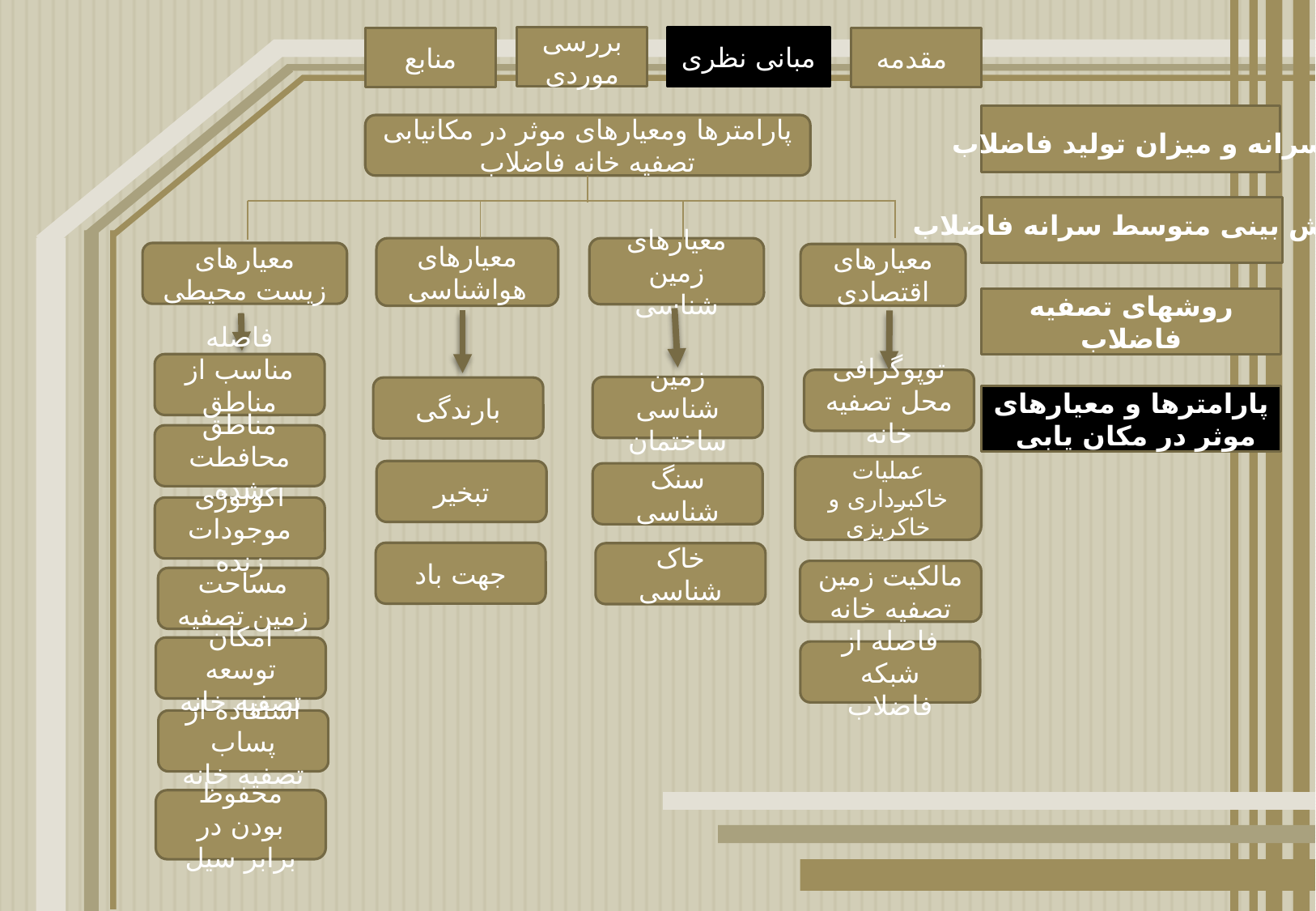

بررسی موردی
مبانی نظری
منابع
مقدمه

پارامترها ومعیارهای موثر در مکانیابی تصفیه خانه فاضلاب
سرانه و میزان تولید فاضلاب
پیش بینی متوسط سرانه فاضلاب
معیارهای زمین شناسی
معیارهای هواشناسی
معیارهای زیست محیطی
معیارهای اقتصادی
روشهای تصفیه فاضلاب
فاصله مناسب از مناطق مسکونی
توپوگرافی محل تصفیه خانه
زمین شناسی ساختمان
بارندگی
پارامترها و معیارهای موثر در مکان یابی
مناطق محافطت شده
عملیات خاکبرداری و خاکریزی
تبخیر
سنگ شناسی
اکولوژی موجودات زنده
جهت باد
خاک شناسی
مالکیت زمین تصفیه خانه
مساحت زمین تصفیه
امکان توسعه تصفیه خانه
فاصله از شبکه فاضلاب
استفاده از پساب تصفیه خانه
محفوظ بودن در برابر سیل